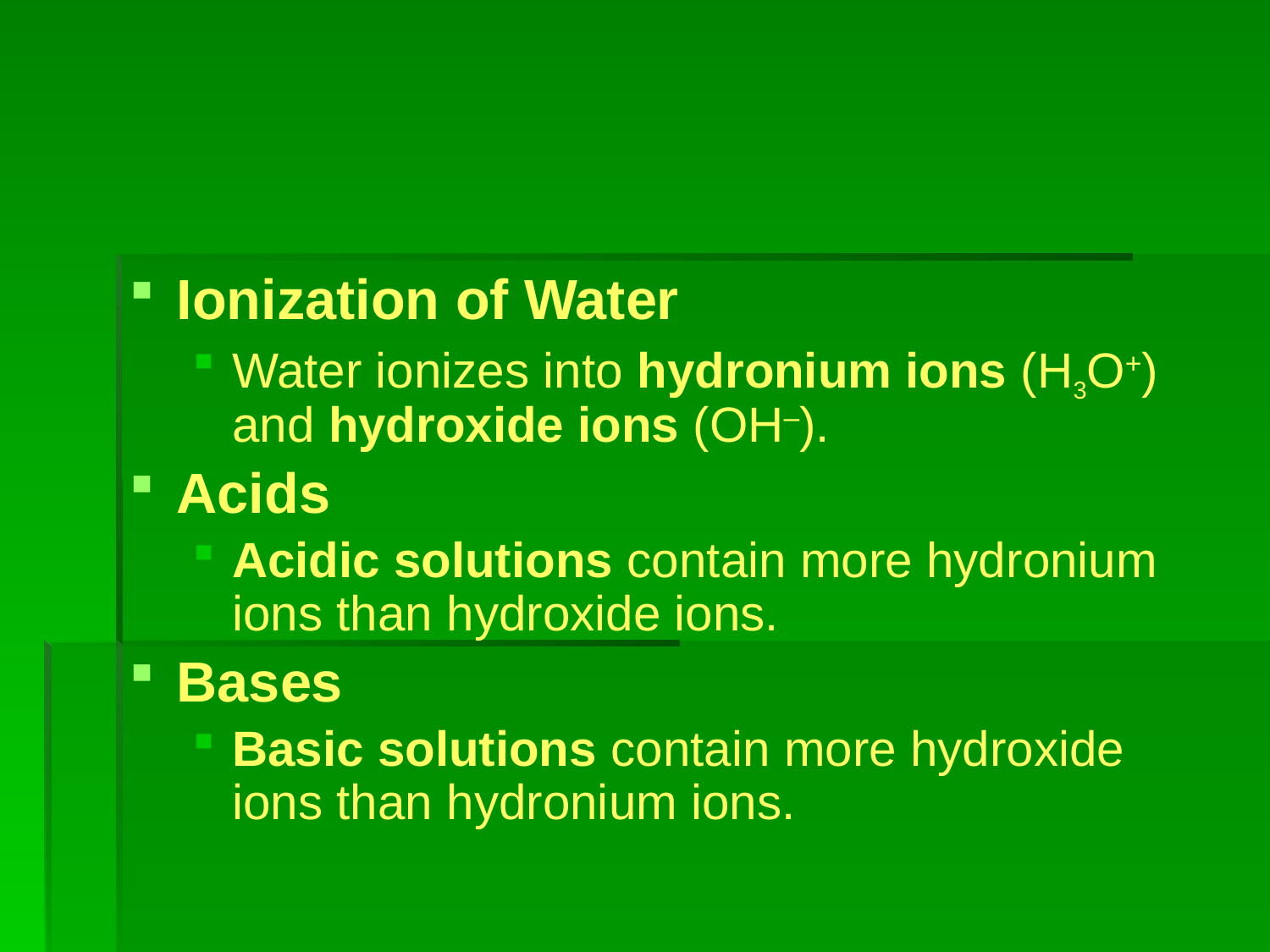

#
Ionization of Water
Water ionizes into hydronium ions (H3O+) and hydroxide ions (OH–).
Acids
Acidic solutions contain more hydronium ions than hydroxide ions.
Bases
Basic solutions contain more hydroxide ions than hydronium ions.